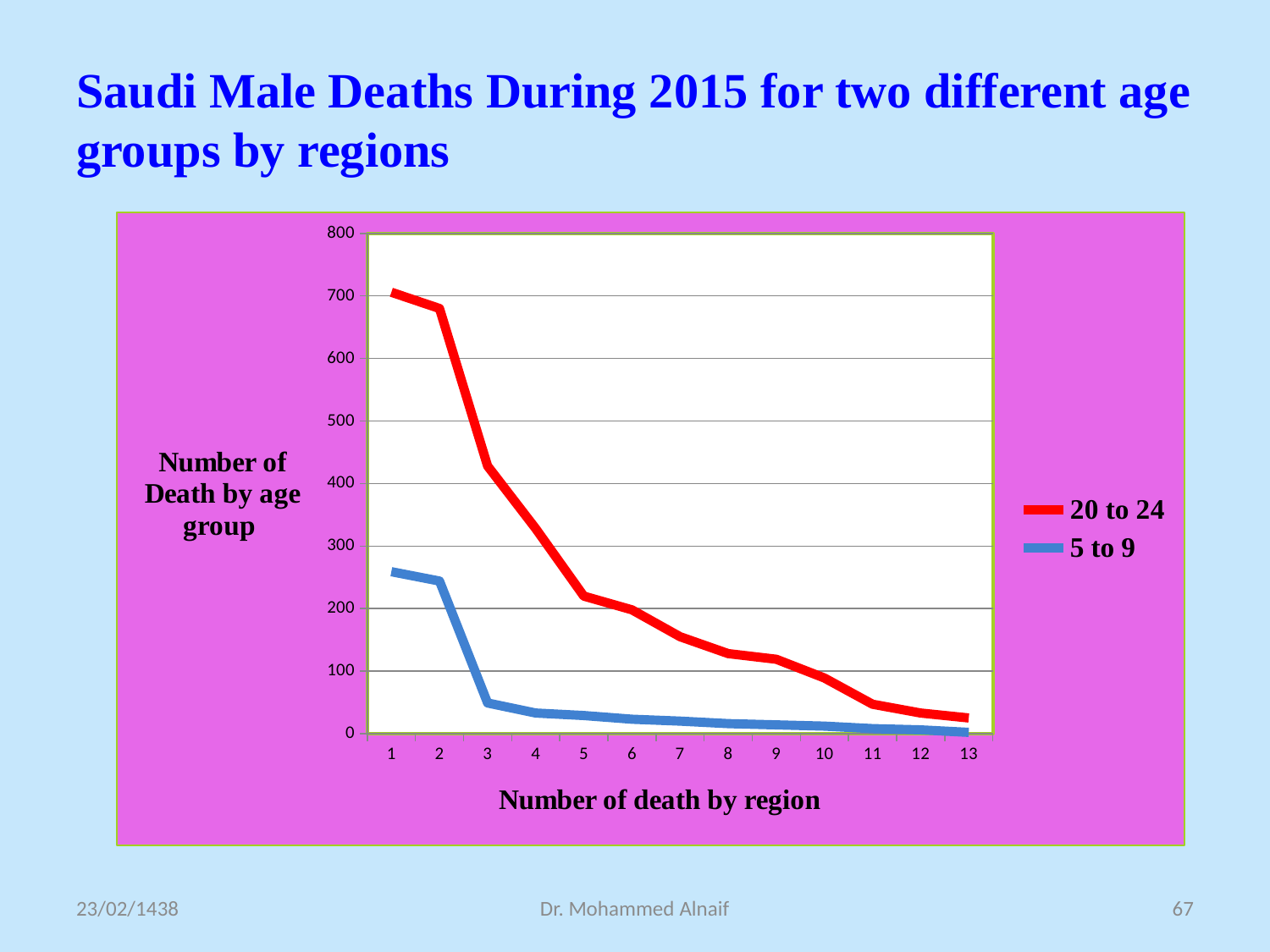

# Saudi Male Deaths During 2015 for two different age groups by regions

### Chart

| Category | 20 to 24 | 5 to 9 |
|---|---|---|
23/02/1438
Dr. Mohammed Alnaif
67